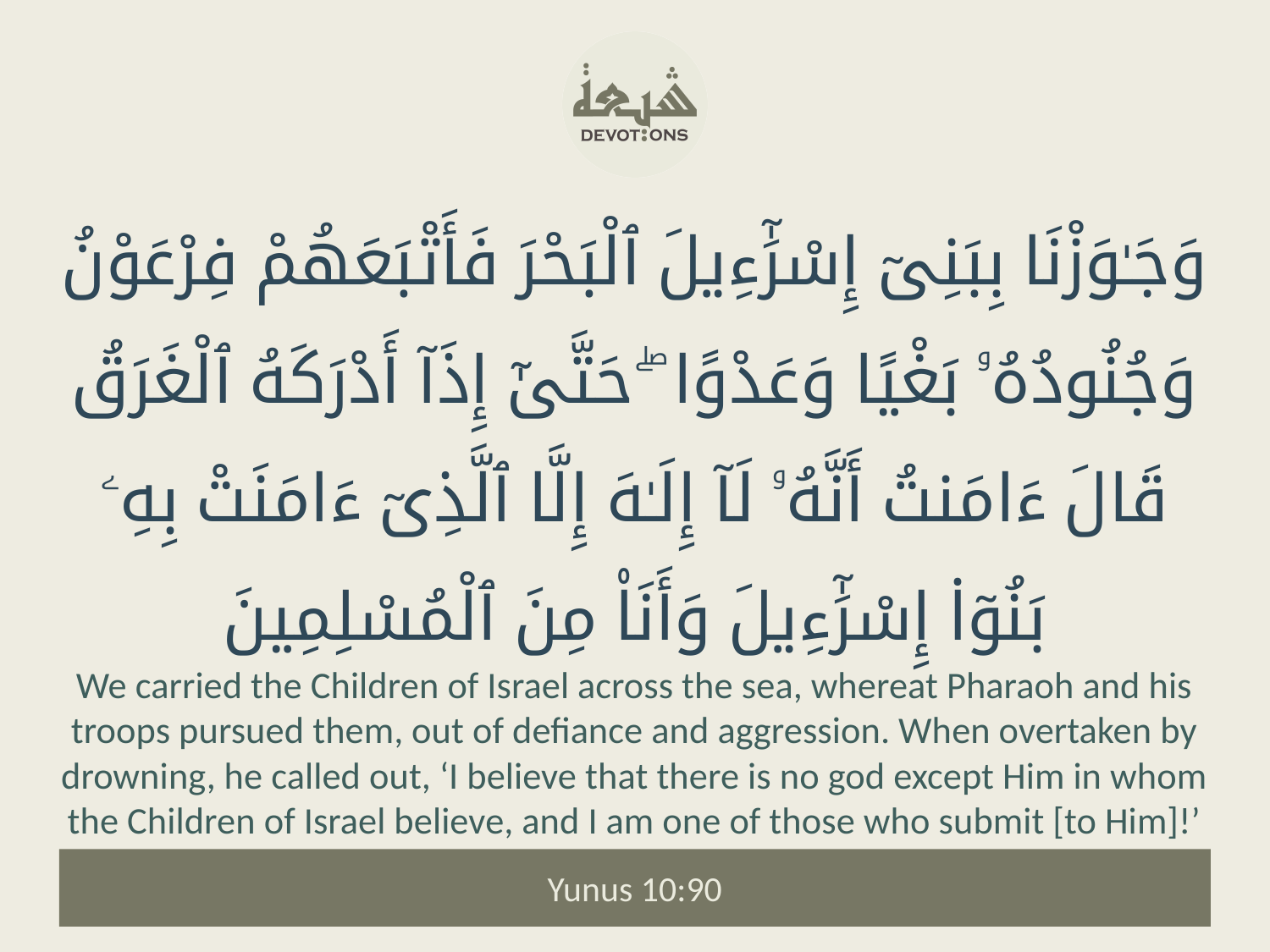

وَجَـٰوَزْنَا بِبَنِىٓ إِسْرَٰٓءِيلَ ٱلْبَحْرَ فَأَتْبَعَهُمْ فِرْعَوْنُ وَجُنُودُهُۥ بَغْيًا وَعَدْوًا ۖ حَتَّىٰٓ إِذَآ أَدْرَكَهُ ٱلْغَرَقُ قَالَ ءَامَنتُ أَنَّهُۥ لَآ إِلَـٰهَ إِلَّا ٱلَّذِىٓ ءَامَنَتْ بِهِۦ بَنُوٓا۟ إِسْرَٰٓءِيلَ وَأَنَا۠ مِنَ ٱلْمُسْلِمِينَ
We carried the Children of Israel across the sea, whereat Pharaoh and his troops pursued them, out of defiance and aggression. When overtaken by drowning, he called out, ‘I believe that there is no god except Him in whom the Children of Israel believe, and I am one of those who submit [to Him]!’
Yunus 10:90